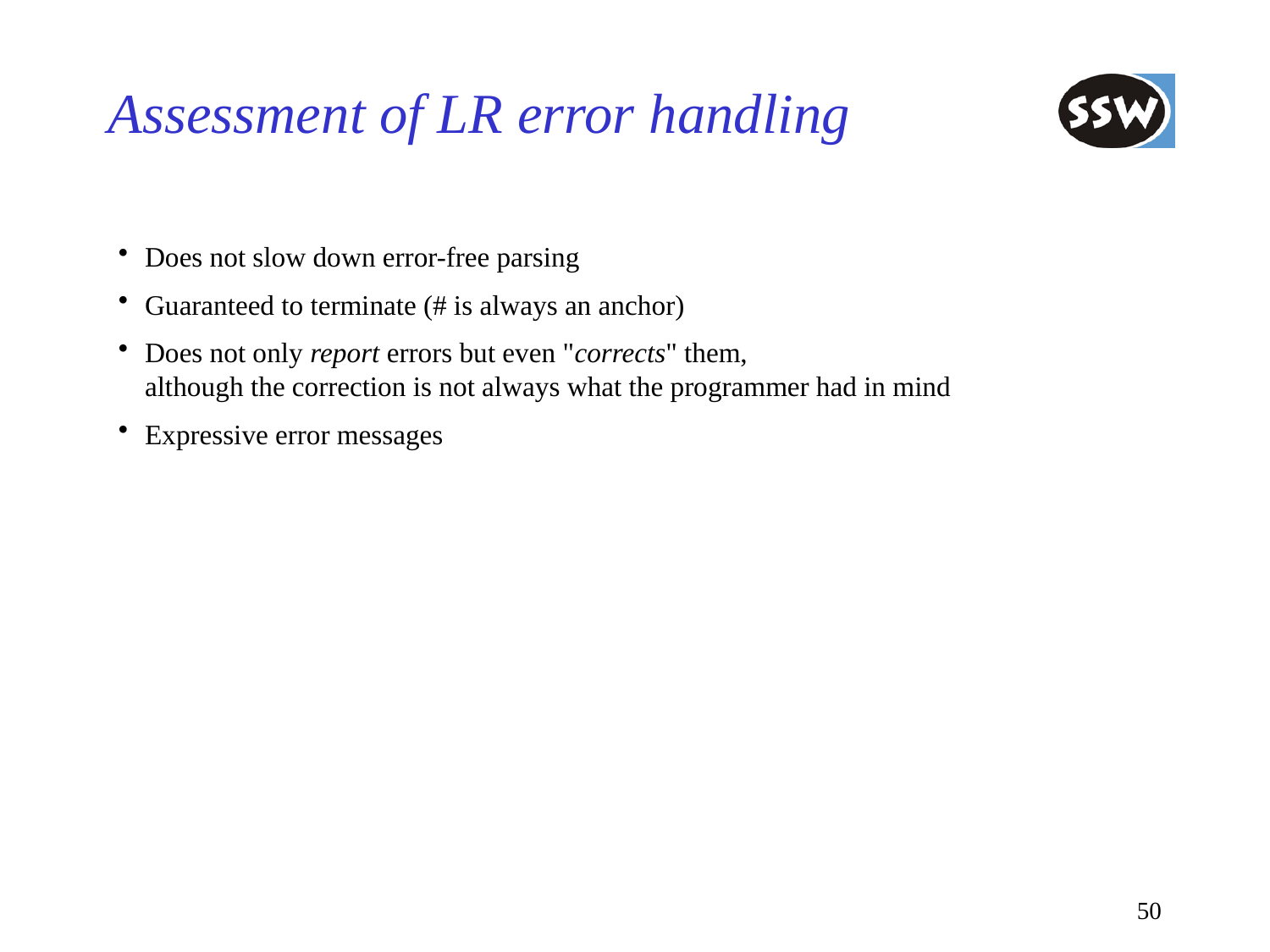

# Assessment of LR error handling
Does not slow down error-free parsing
Guaranteed to terminate (# is always an anchor)
Does not only report errors but even "corrects" them,
although the correction is not always what the programmer had in mind
Expressive error messages
50